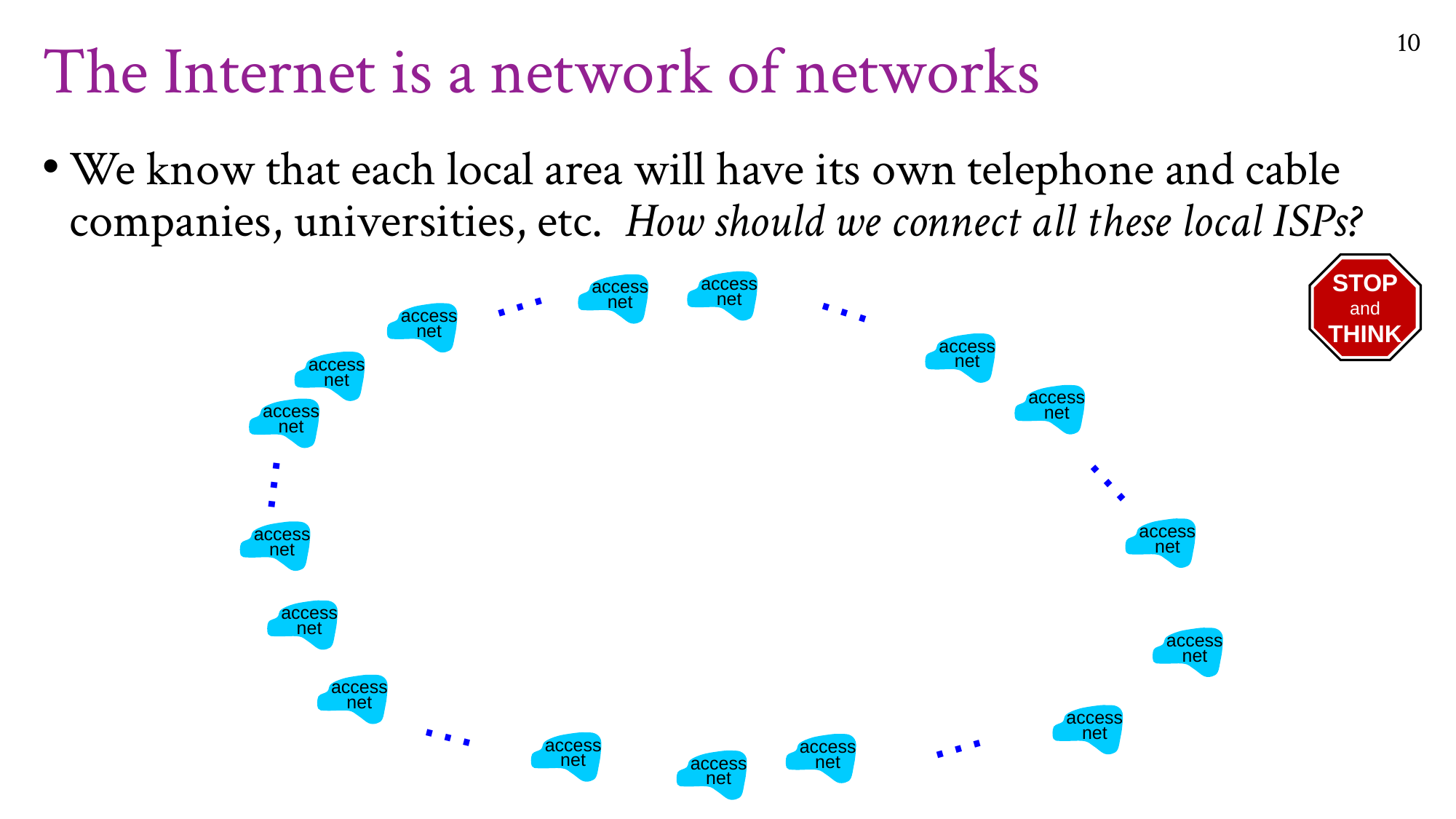

# The Internet is a network of networks
We know that each local area will have its own telephone and cable companies, universities, etc.  How should we connect all these local ISPs?
…
…

access
net

access
net

access
net

access
net

access
net

access
net

access
net
…
…

access
net

access
net

access
net

access
net

access
net

access
net
…
…

access
net

access
net

access
net

STOP
and
THINK